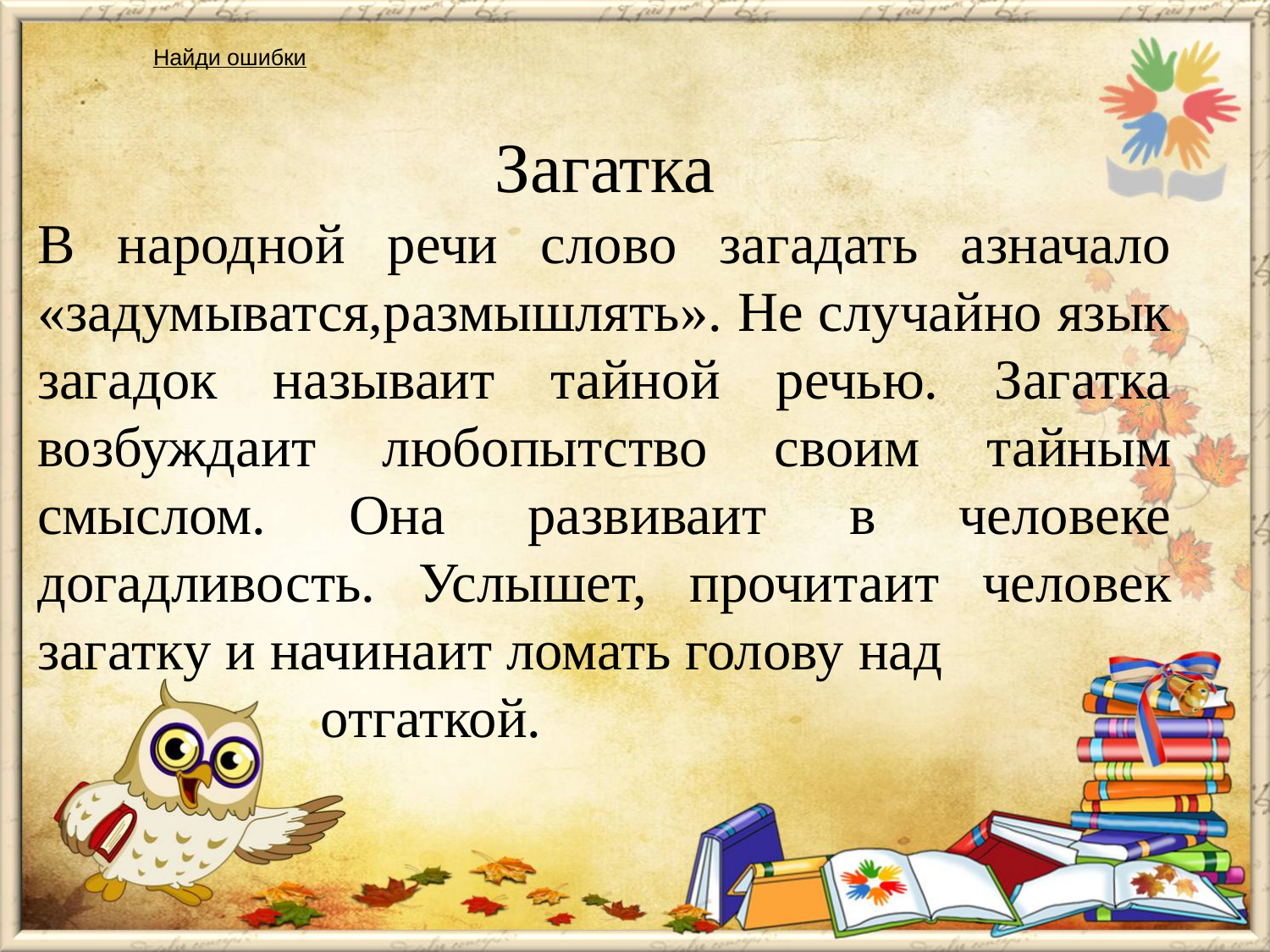

# Найди ошибки
Загатка
В народной речи слово загадать азначало «задумыватся,размышлять». Не случайно язык загадок называит тайной речью. Загатка возбуждаит любопытство своим тайным смыслом. Она развиваит в человеке догадливость. Услышет, прочитаит человек загатку и начинаит ломать голову над                                     отгаткой.